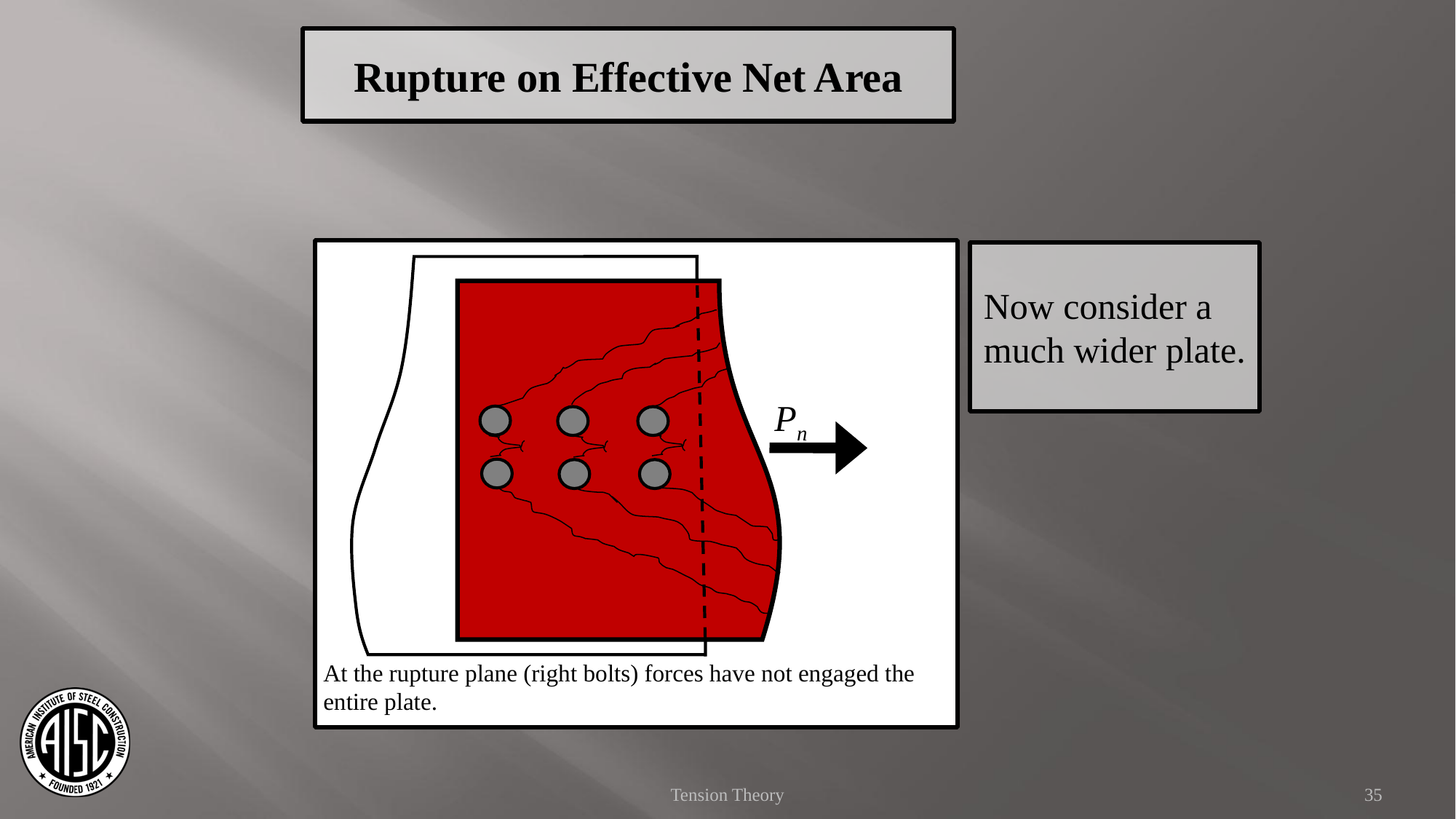

Rupture on Effective Net Area

Now consider a much wider plate.

Pn

At the rupture plane (right bolts) forces have not engaged the entire plate.

Tension Theory
35